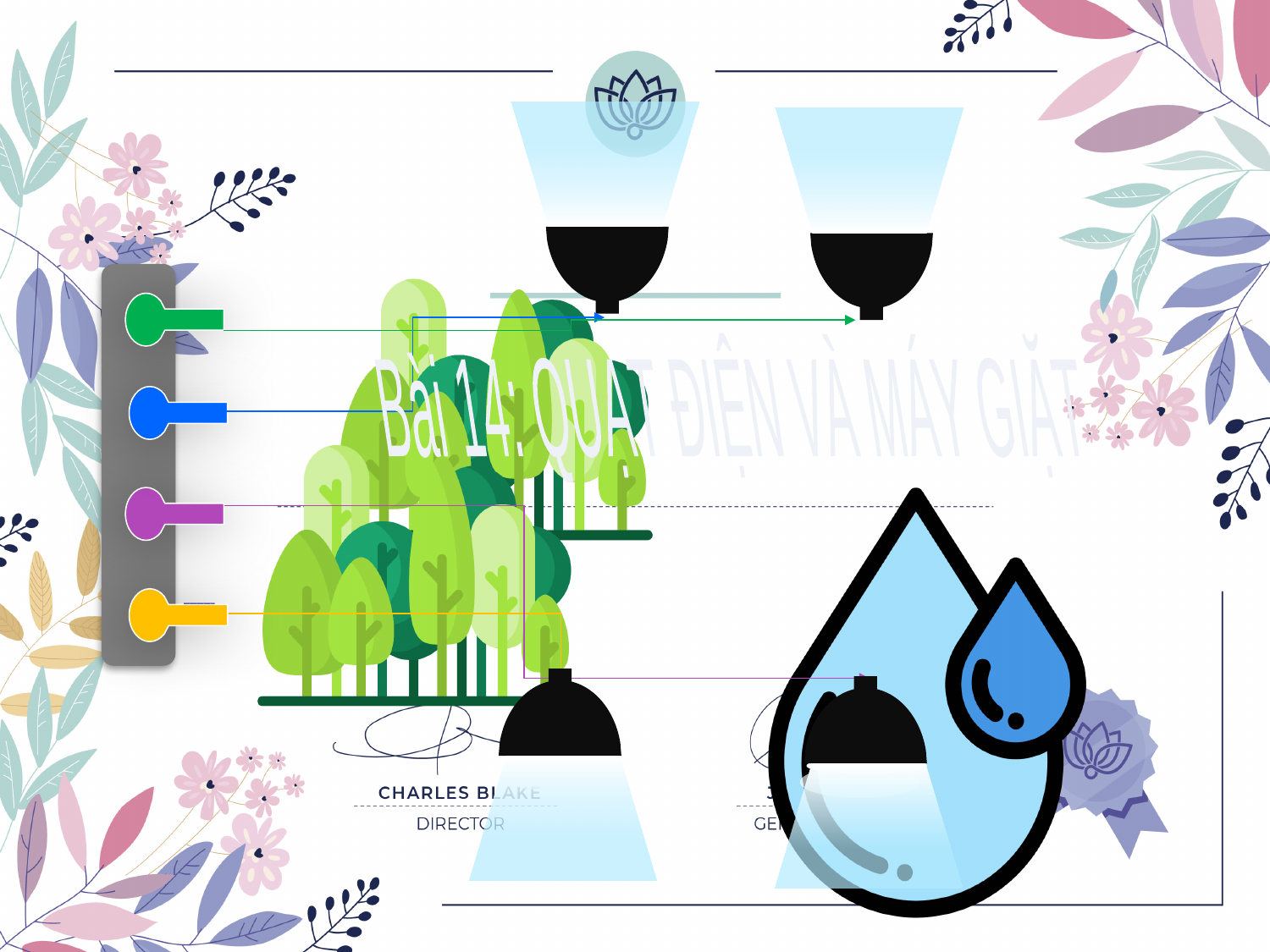

Bài 14: QUẠT ĐIỆN VÀ MÁY GIẶT